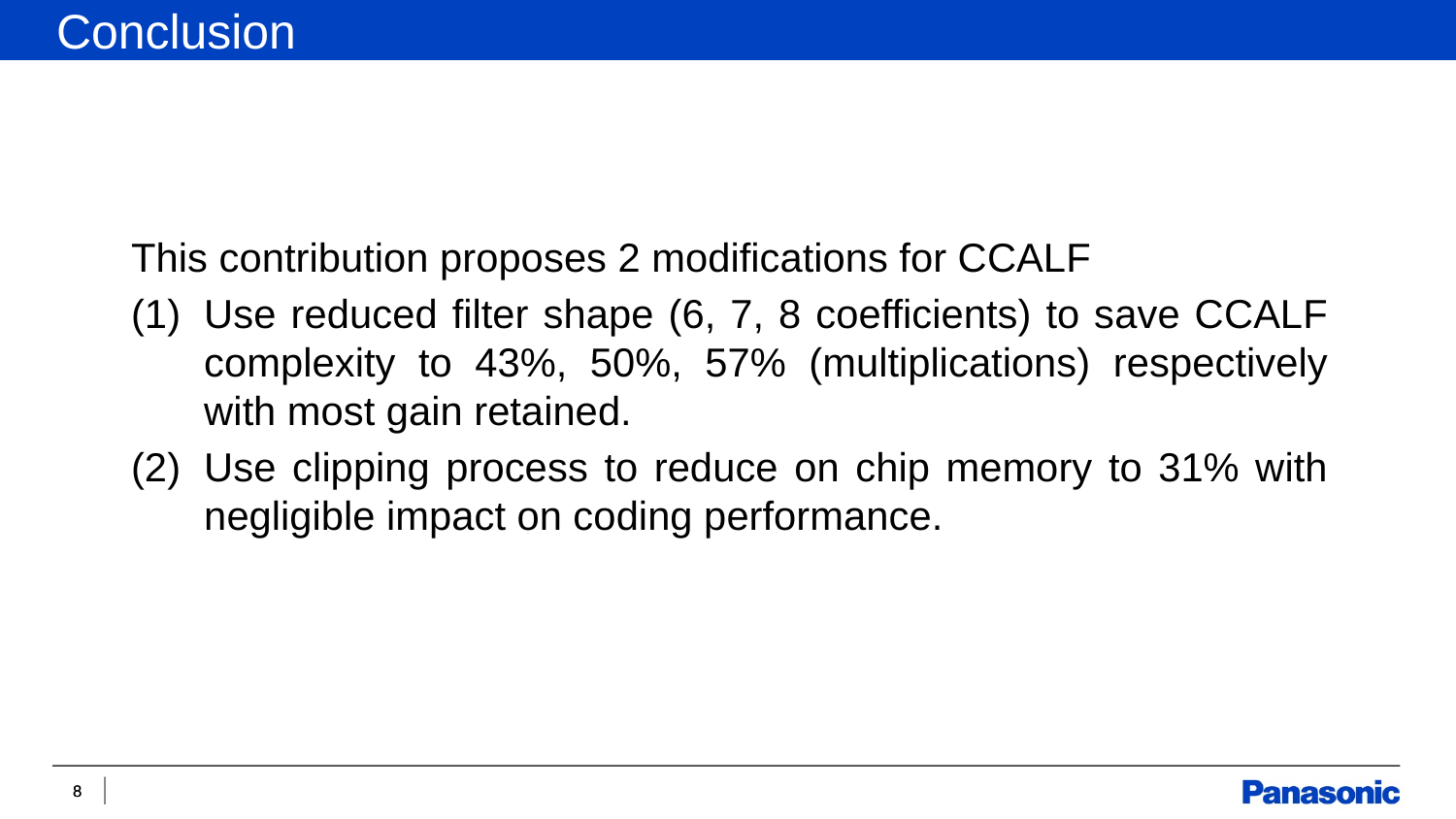

Conclusion
This contribution proposes 2 modifications for CCALF
Use reduced filter shape (6, 7, 8 coefficients) to save CCALF complexity to 43%, 50%, 57% (multiplications) respectively with most gain retained.
Use clipping process to reduce on chip memory to 31% with negligible impact on coding performance.
8